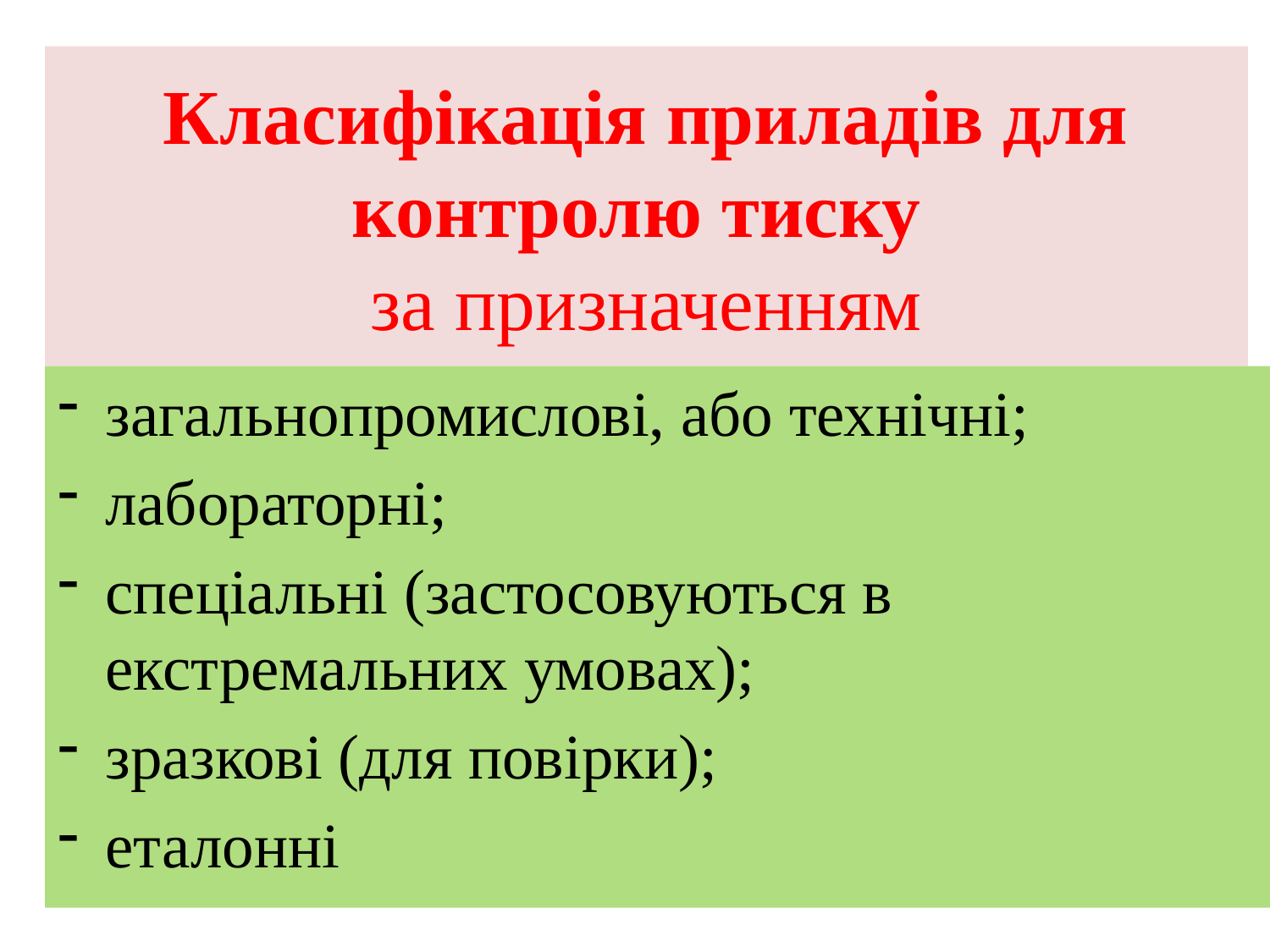

# Класифікація приладів для контролю тиску за призначенням
загальнопромислові, або технічні;
лабораторні;
спеціальні (застосовуються в екстремальних умовах);
зразкові (для повірки);
еталонні